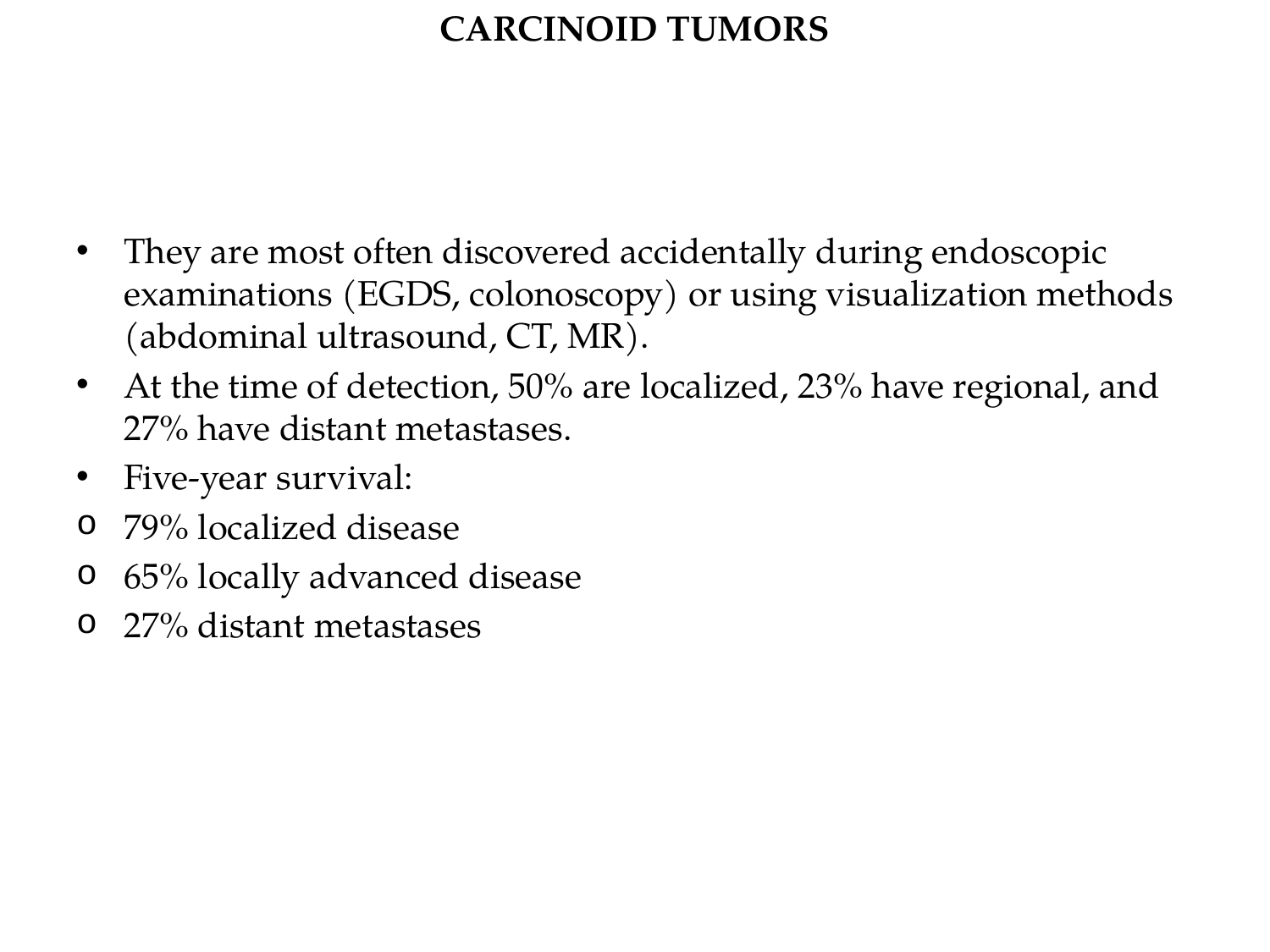

CARCINOID TUMORS
They are most often discovered accidentally during endoscopic examinations (EGDS, colonoscopy) or using visualization methods (abdominal ultrasound, CT, MR).
At the time of detection, 50% are localized, 23% have regional, and 27% have distant metastases.
Five-year survival:
79% localized disease
65% locally advanced disease
27% distant metastases